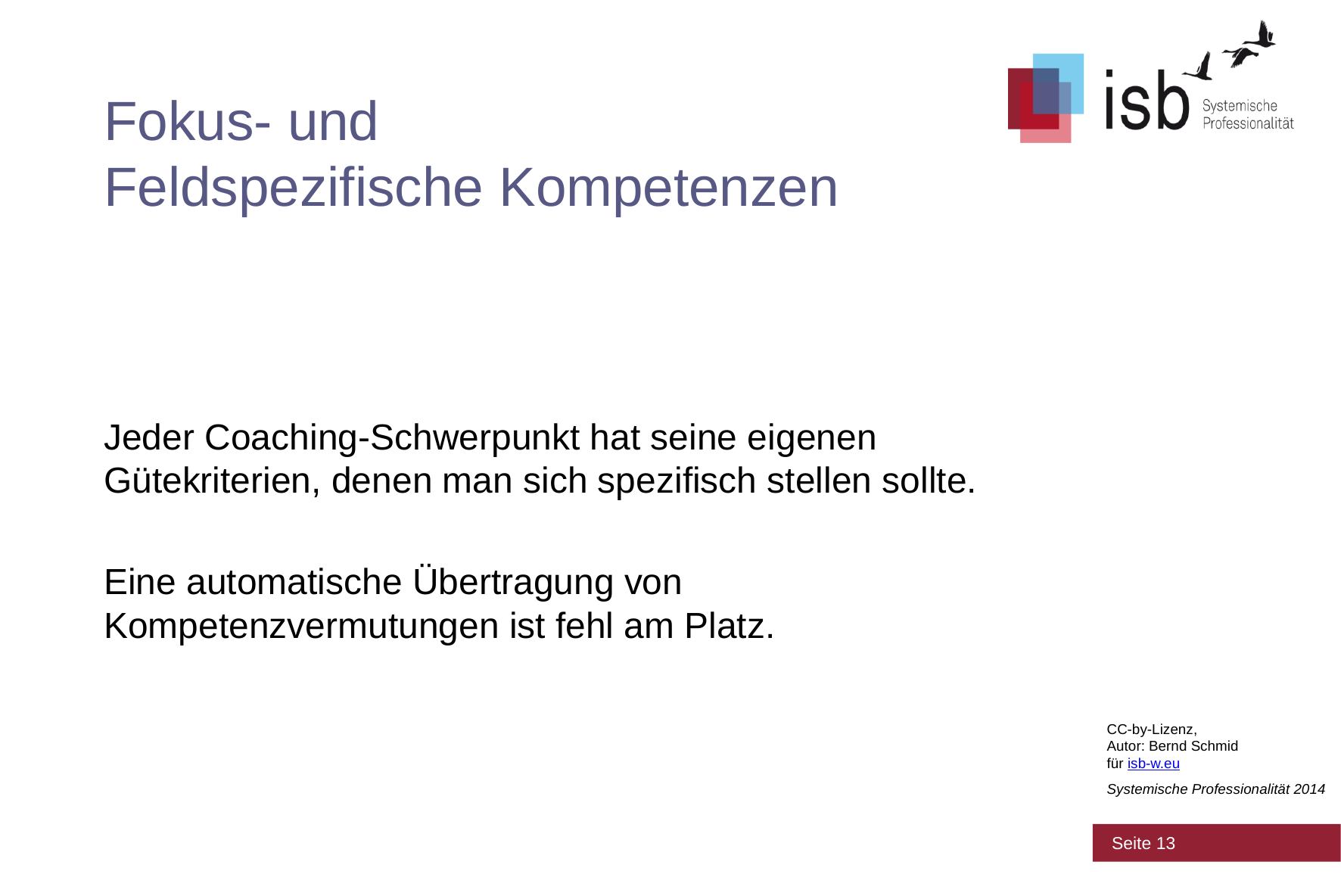

# Fokus- und Feldspezifische Kompetenzen
Jeder Coaching-Schwerpunkt hat seine eigenen Gütekriterien, denen man sich spezifisch stellen sollte.

Eine automatische Übertragung von Kompetenzvermutungen ist fehl am Platz.
 Seite 13